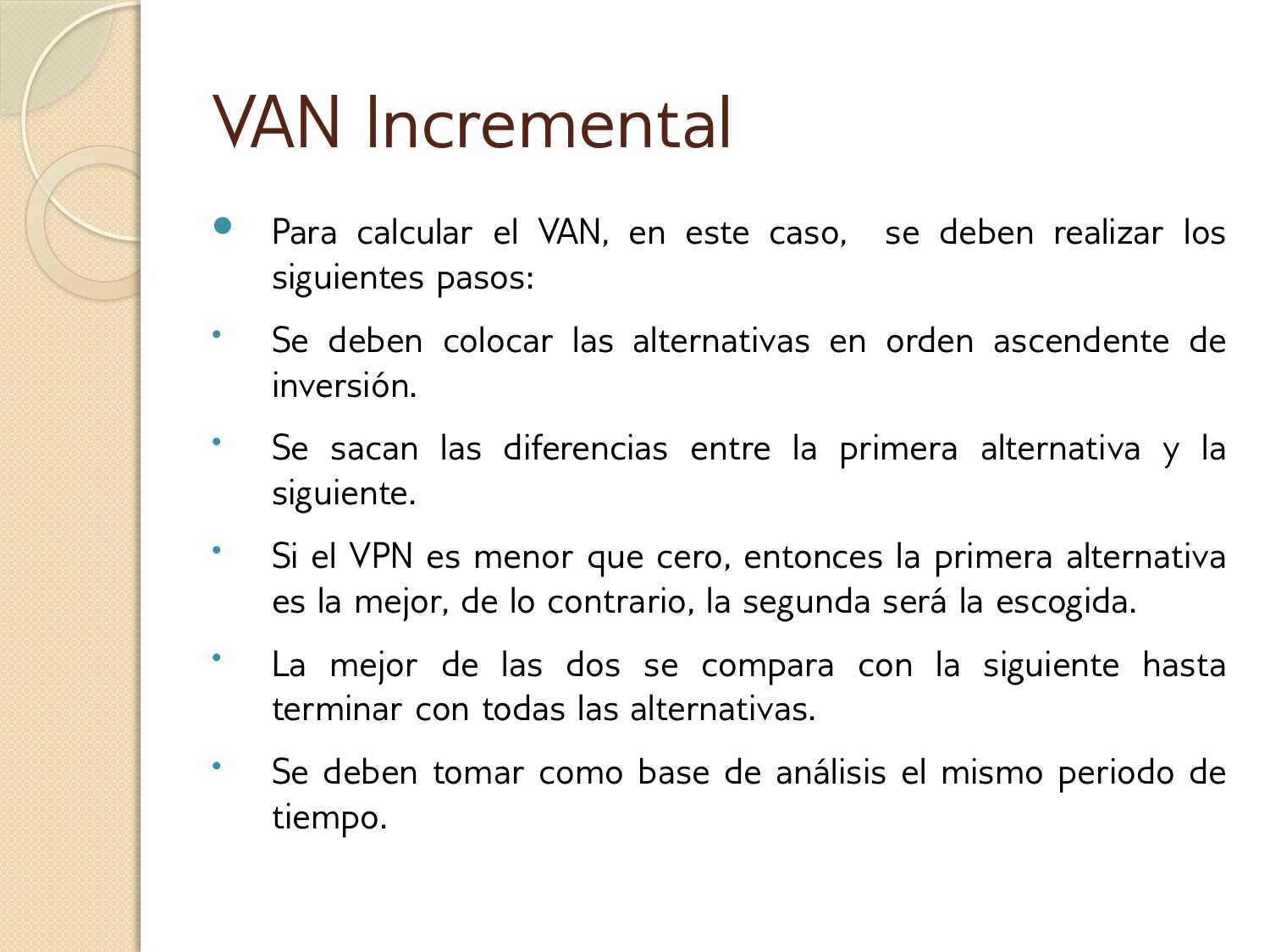

# VAN Incremental
Para calcular el VAN, en este caso,  se deben realizar los siguientes pasos:
Se deben colocar las alternativas en orden ascendente de inversión.
Se sacan las diferencias entre la primera alternativa y la siguiente.
Si el VPN es menor que cero, entonces la primera alternativa es la mejor, de lo contrario, la segunda será la escogida.
La mejor de las dos se compara con la siguiente hasta terminar con todas las alternativas.
Se deben tomar como base de análisis el mismo periodo de tiempo.